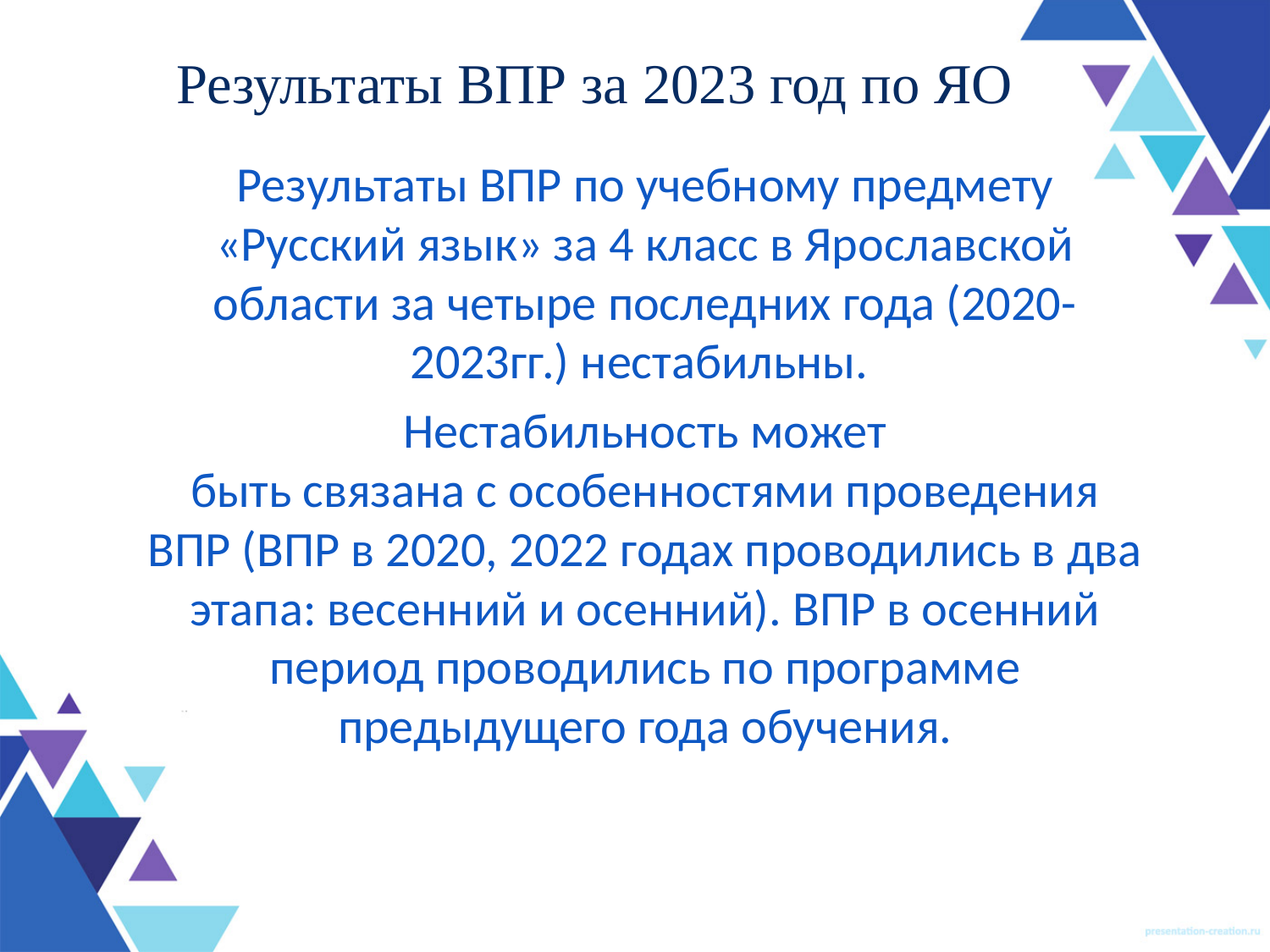

# Результаты ВПР за 2023 год по ЯО
Результаты ВПР по учебному предмету «Русский язык» за 4 класс в Ярославской области за четыре последних года (2020-2023гг.) нестабильны.
Нестабильность может
быть связана с особенностями проведения ВПР (ВПР в 2020, 2022 годах проводились в два этапа: весенний и осенний). ВПР в осенний период проводились по программе предыдущего года обучения.